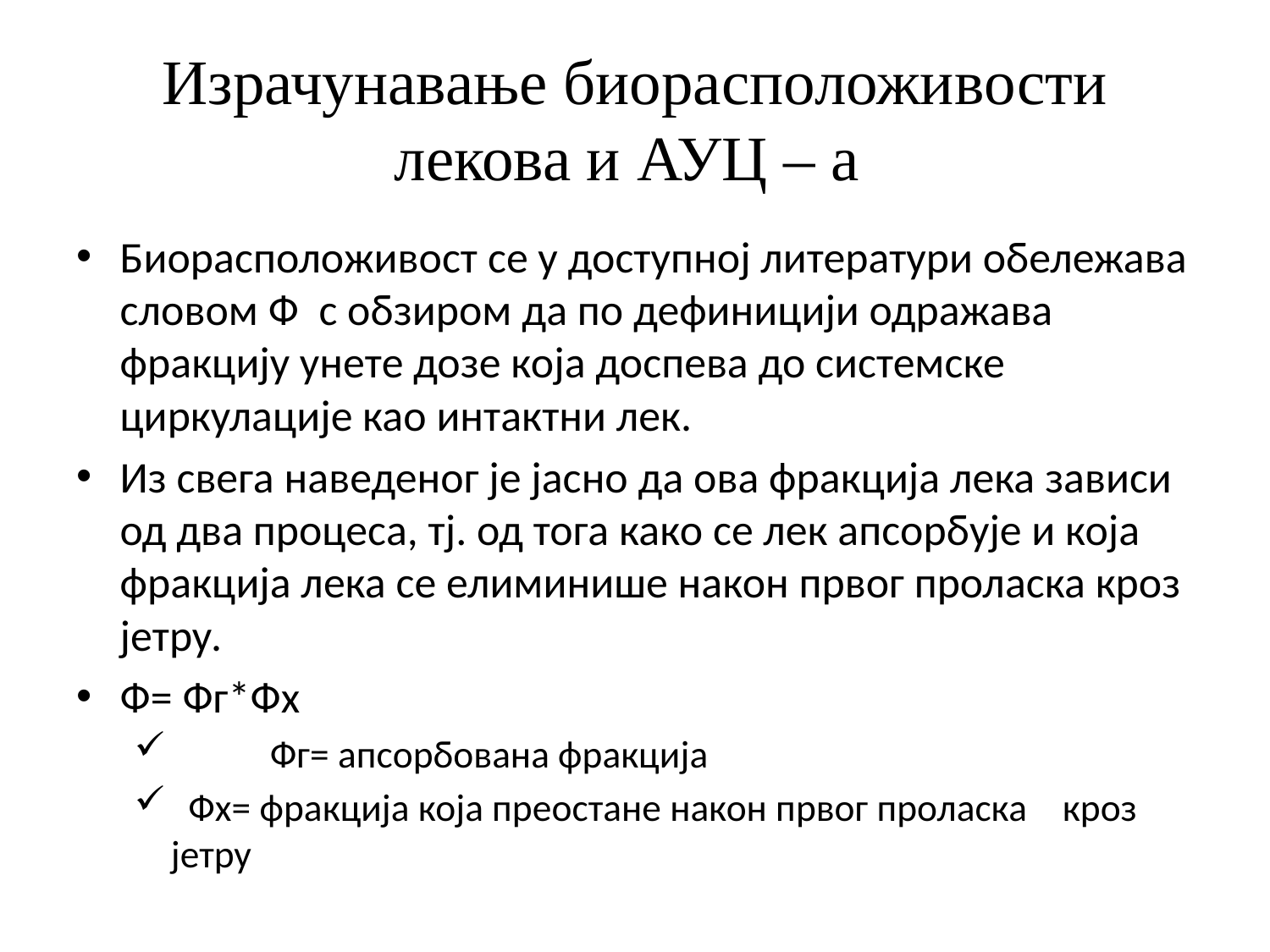

# Израчунавање биорасположивости лекова и АУЦ – а
Биорасположивост се у доступној литератури обележава словом Ф  с обзиром да по дефиницији одражава фракцију унете дозе која доспева до системске циркулације као интактни лек.
Из свега наведеног је јасно да ова фракција лека зависи од два процеса, тј. од тога како се лек апсорбује и која фракција лека се елиминише након првог проласка кроз јетру.
Ф= Фг*Фх
	Фг= апсорбована фракција
  Фх= фракција која преостане након првог проласка 	кроз јетру